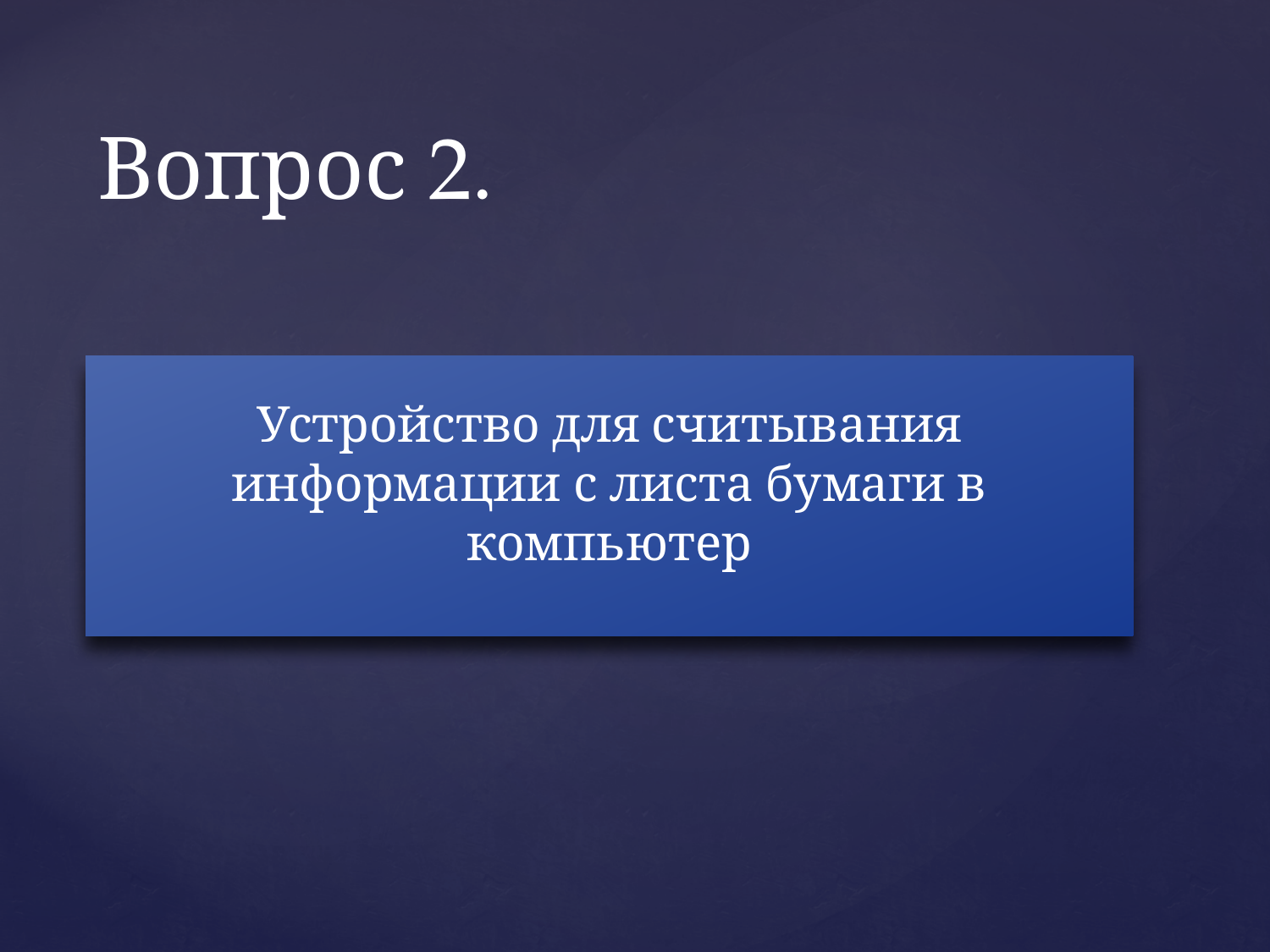

# Вопрос 2.
Устройство для считывания информации с листа бумаги в компьютер